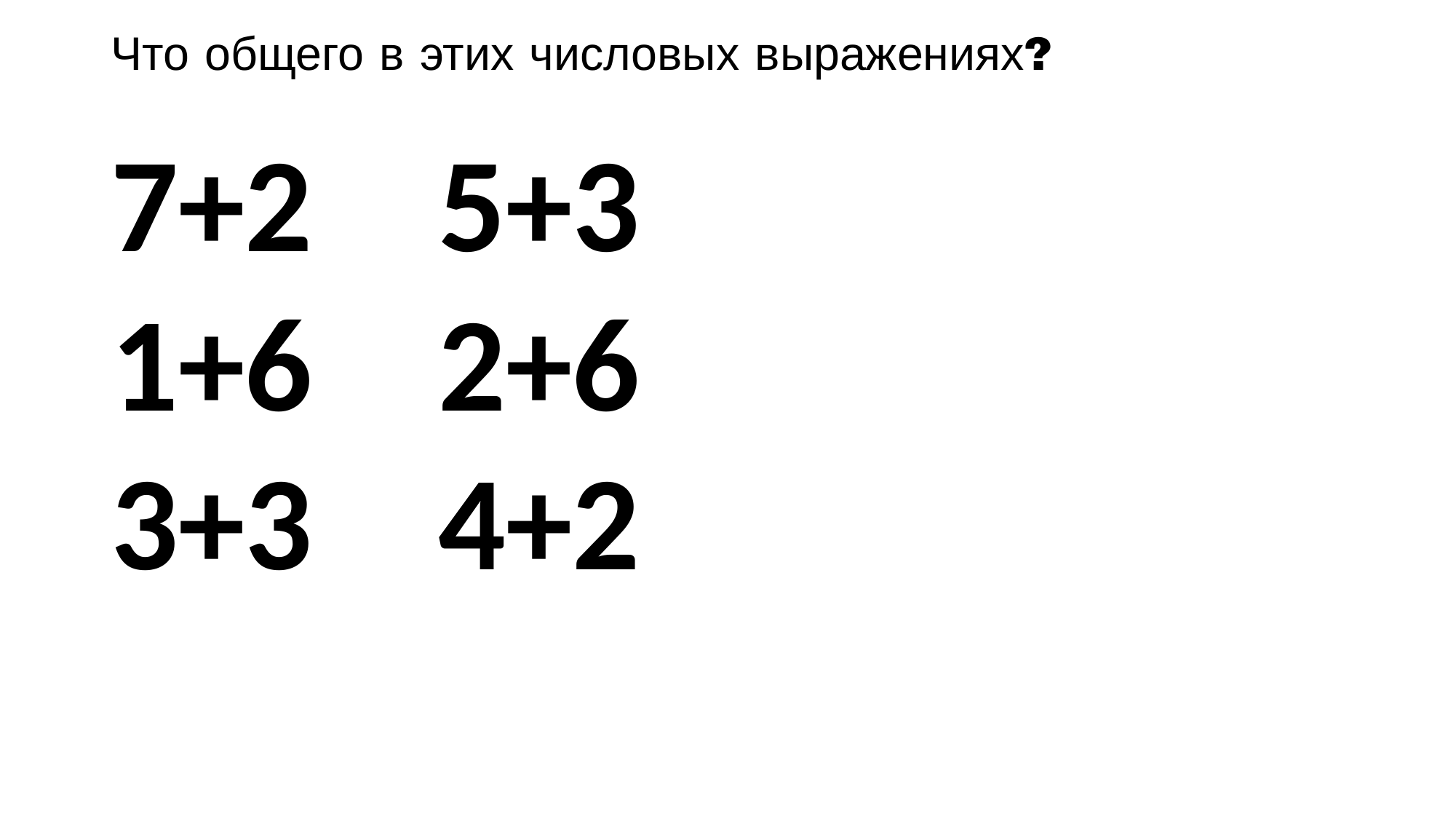

# Что общего в этих числовых выражениях?
7+2		5+3
1+6		2+6
3+3		4+2